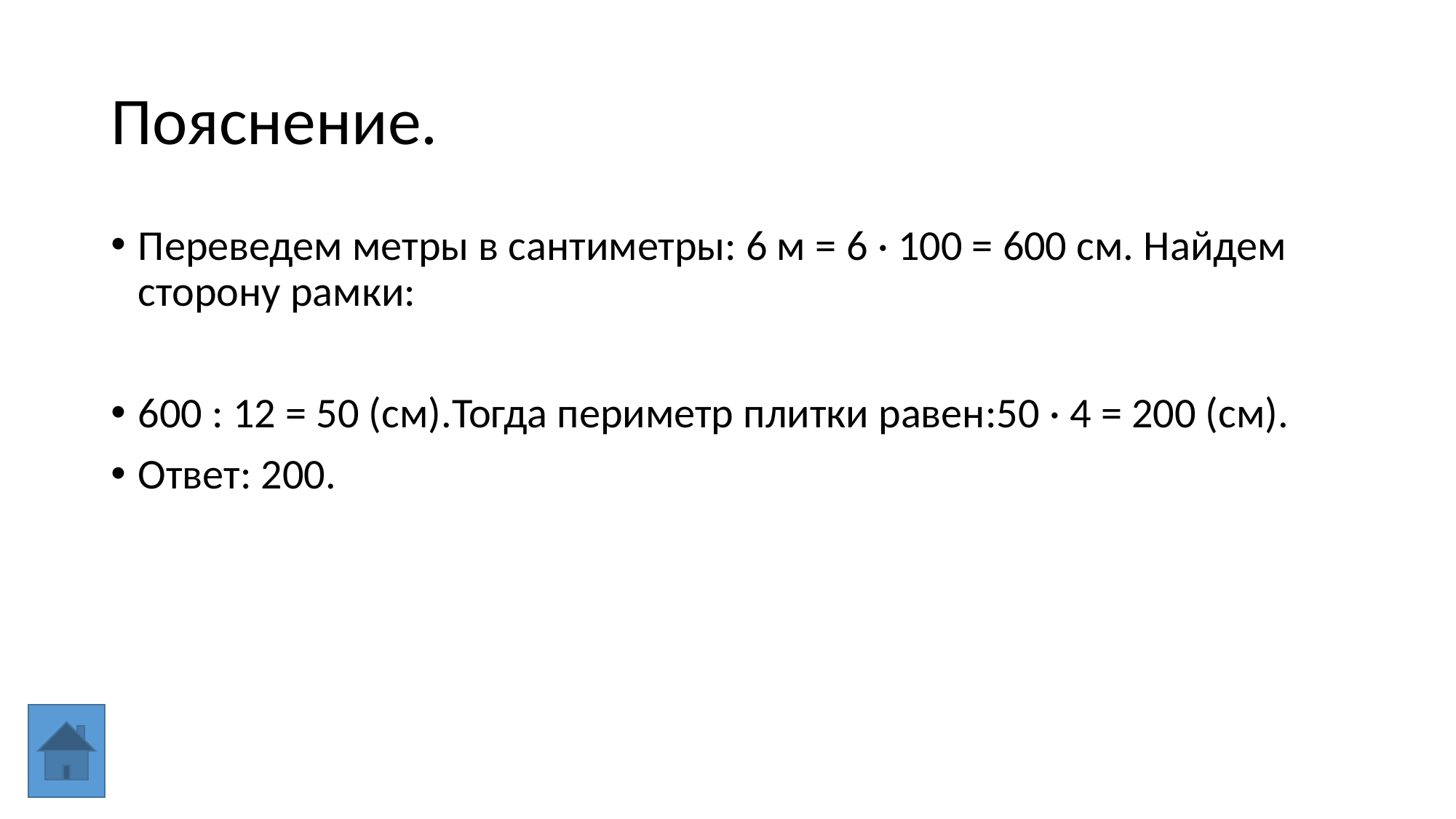

# Пояснение.
Переведем метры в сантиметры: 6 м = 6 · 100 = 600 см. Найдем сторону рамки:

600 : 12 = 50 (см).Тогда периметр плитки равен:50 · 4 = 200 (см).
Ответ: 200.